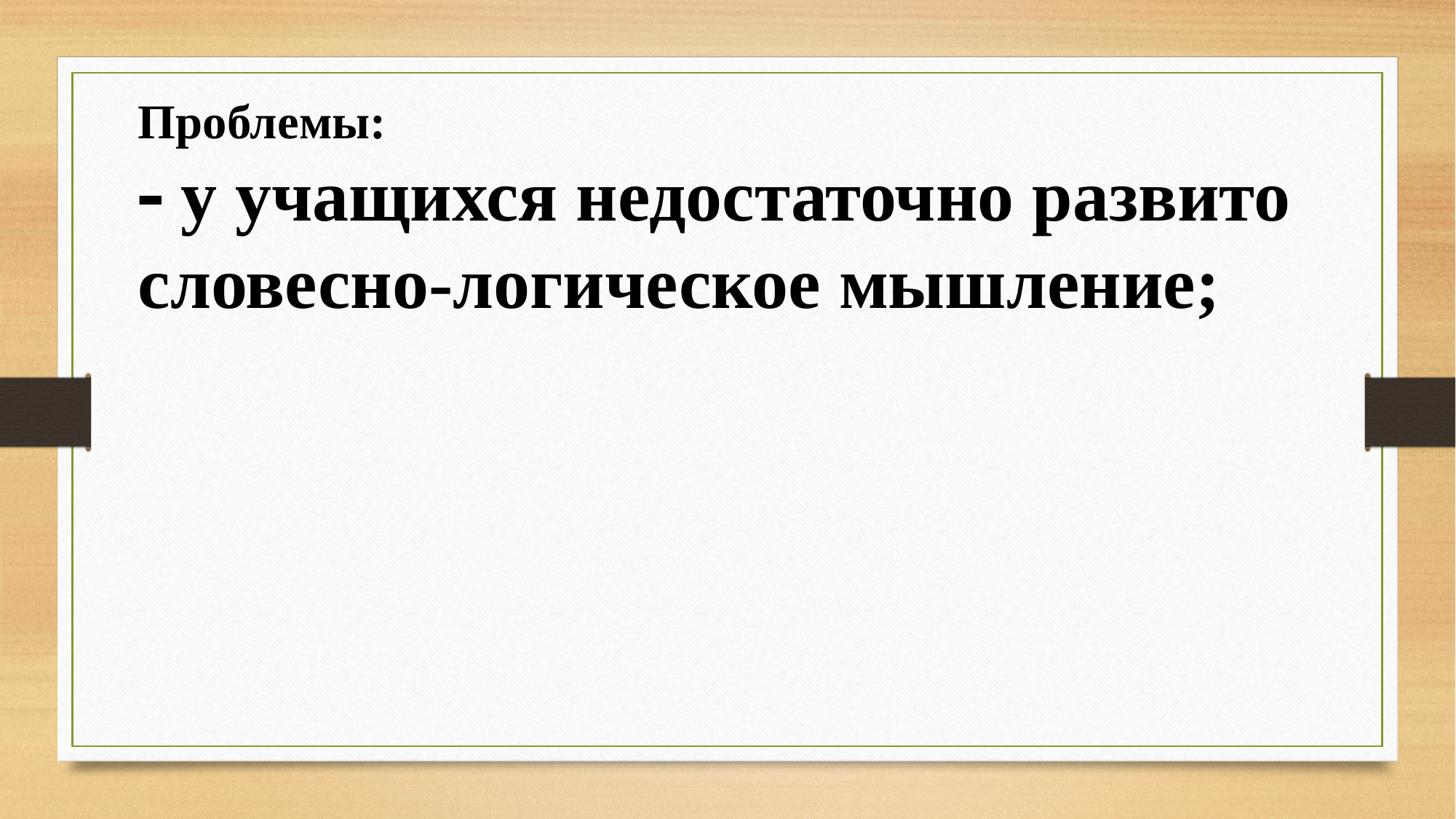

Проблемы:
− у учащихся недостаточно развито словесно-логическое мышление;